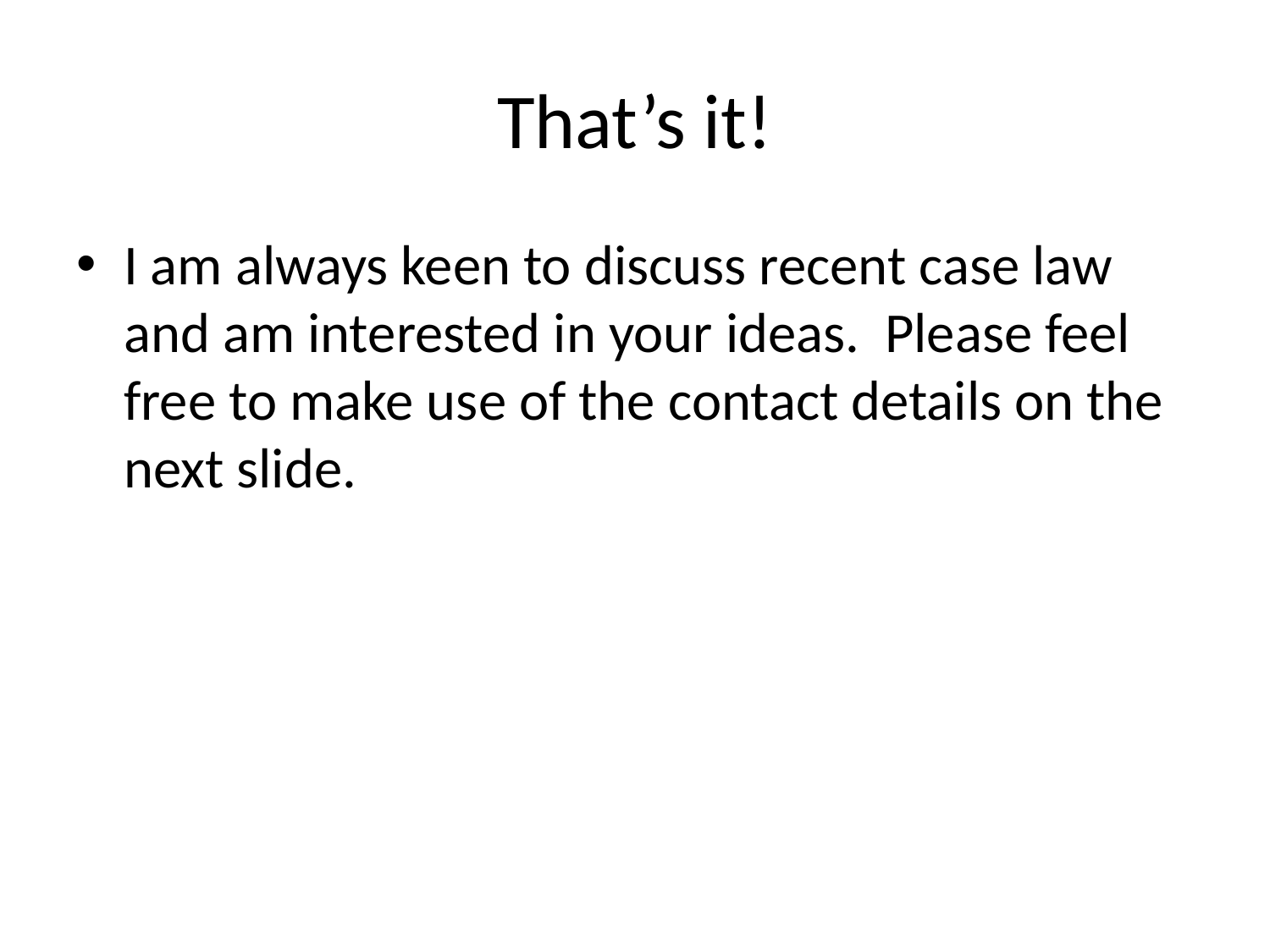

# That’s it!
I am always keen to discuss recent case law and am interested in your ideas.  Please feel free to make use of the contact details on the next slide.